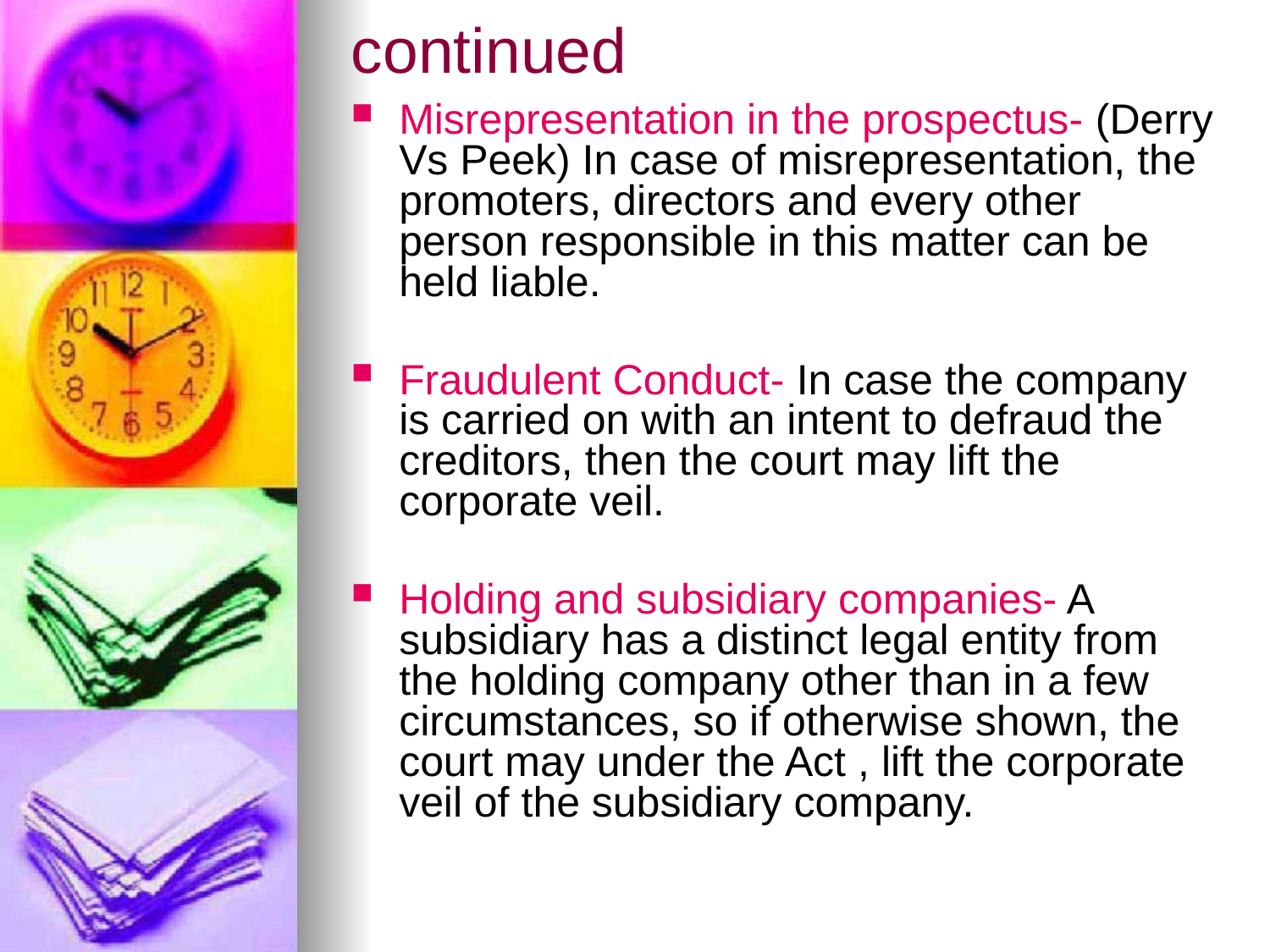

# continued
Misrepresentation in the prospectus- (Derry Vs Peek) In case of misrepresentation, the promoters, directors and every other person responsible in this matter can be held liable.

Fraudulent Conduct- In case the company is carried on with an intent to defraud the creditors, then the court may lift the corporate veil.

Holding and subsidiary companies- A subsidiary has a distinct legal entity from the holding company other than in a few circumstances, so if otherwise shown, the court may under the Act , lift the corporate veil of the subsidiary company.